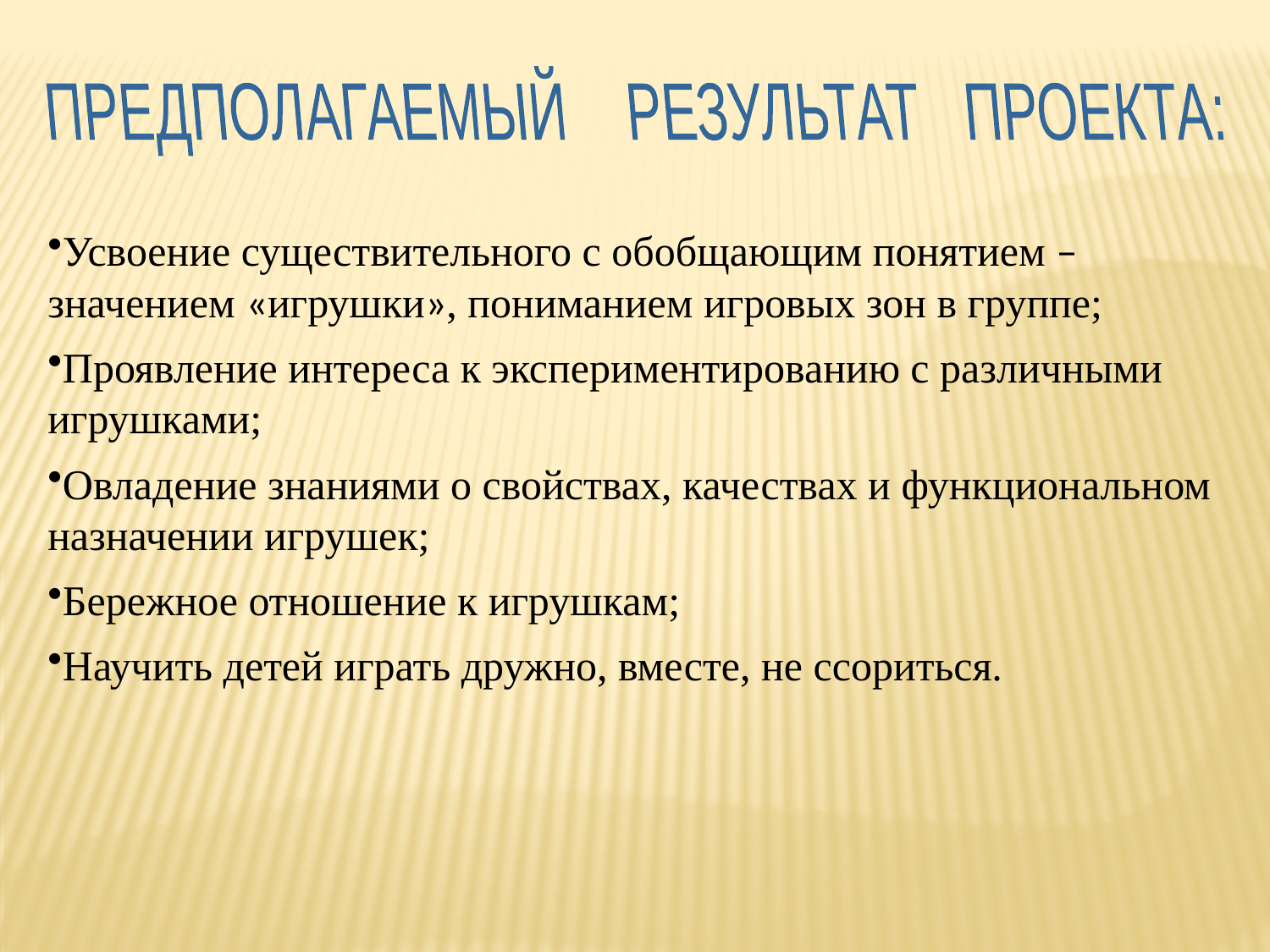

ПРЕДПОЛАГАЕМЫЙ    РЕЗУЛЬТАТ   ПРОЕКТА:
Усвоение существительного с обобщающим понятием – значением «игрушки», пониманием игровых зон в группе;

Проявление интереса к экспериментированию с различными игрушками;

Овладение знаниями о свойствах, качествах и функциональном назначении игрушек;

Бережное отношение к игрушкам;

Научить детей играть дружно, вместе, не ссориться.